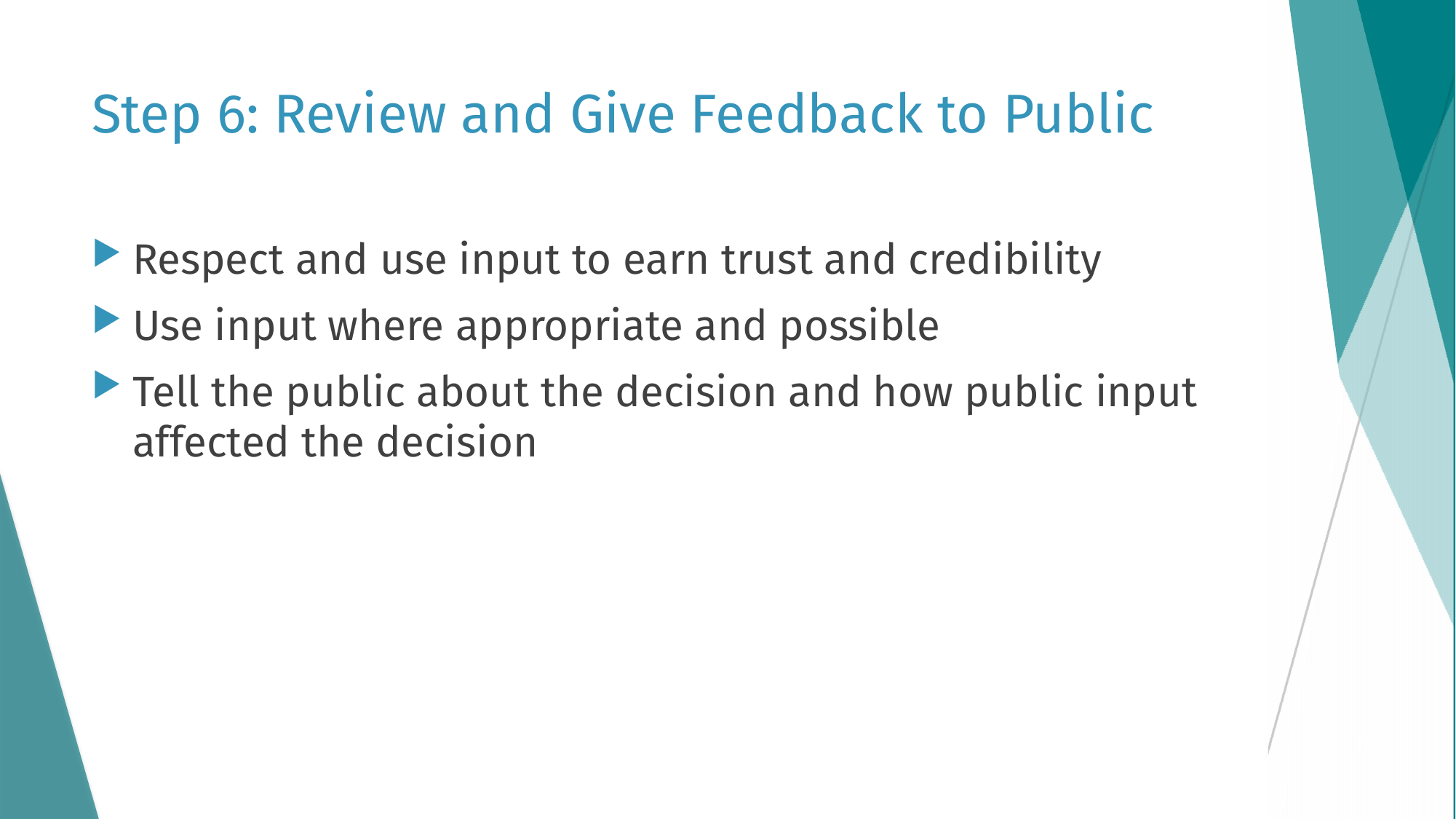

# Step 6: Review and Give Feedback to Public
Respect and use input to earn trust and credibility
Use input where appropriate and possible
Tell the public about the decision and how public input affected the decision

20